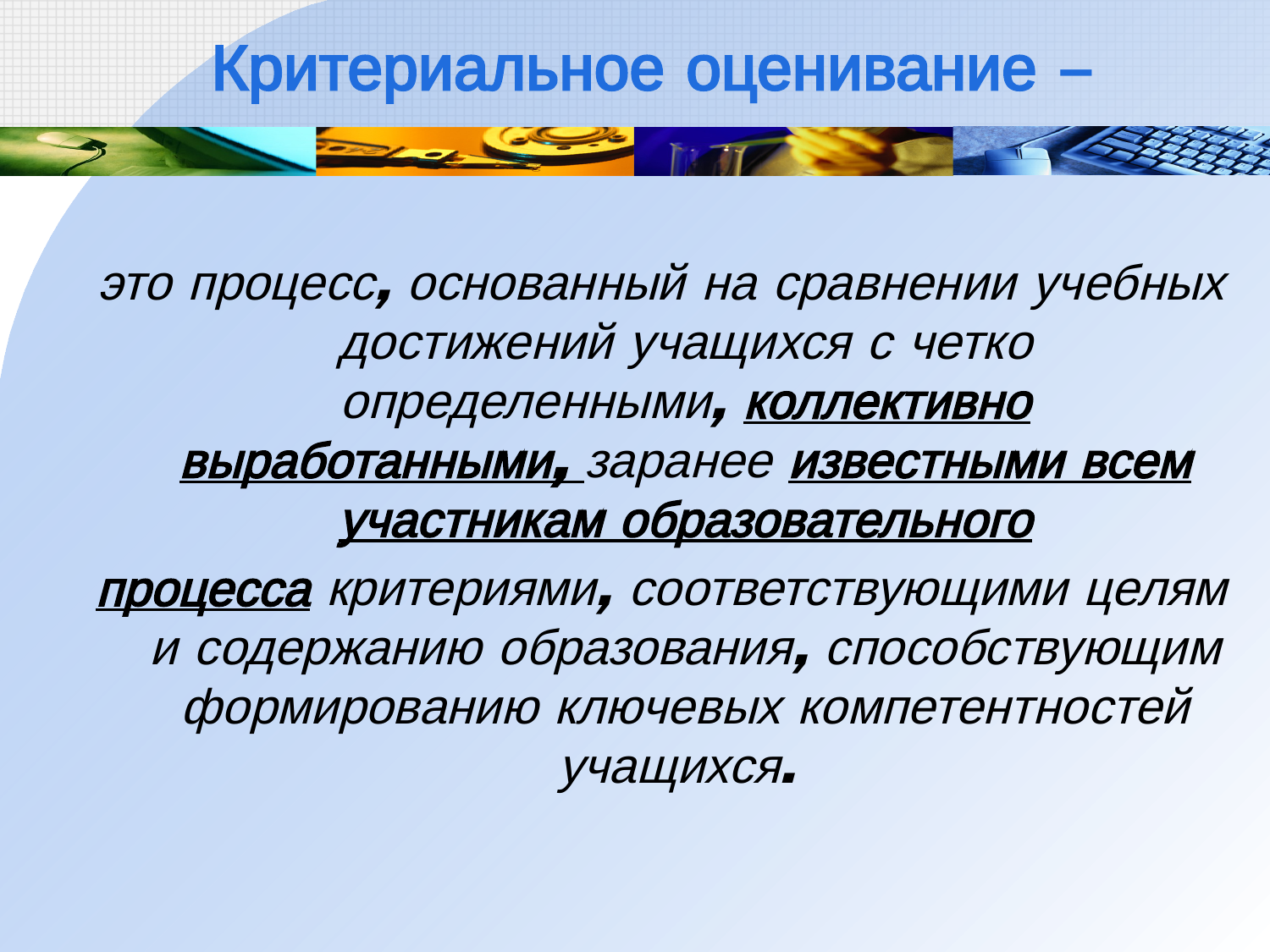

Критериальное оценивание –

это процесс, основанный на сравнении учебных достижений учащихся с четко определенными, коллективно выработанными, заранее известными всем участникам образовательного
процесса критериями, соответствующими целям и содержанию образования, способствующим формированию ключевых компетентностей учащихся.